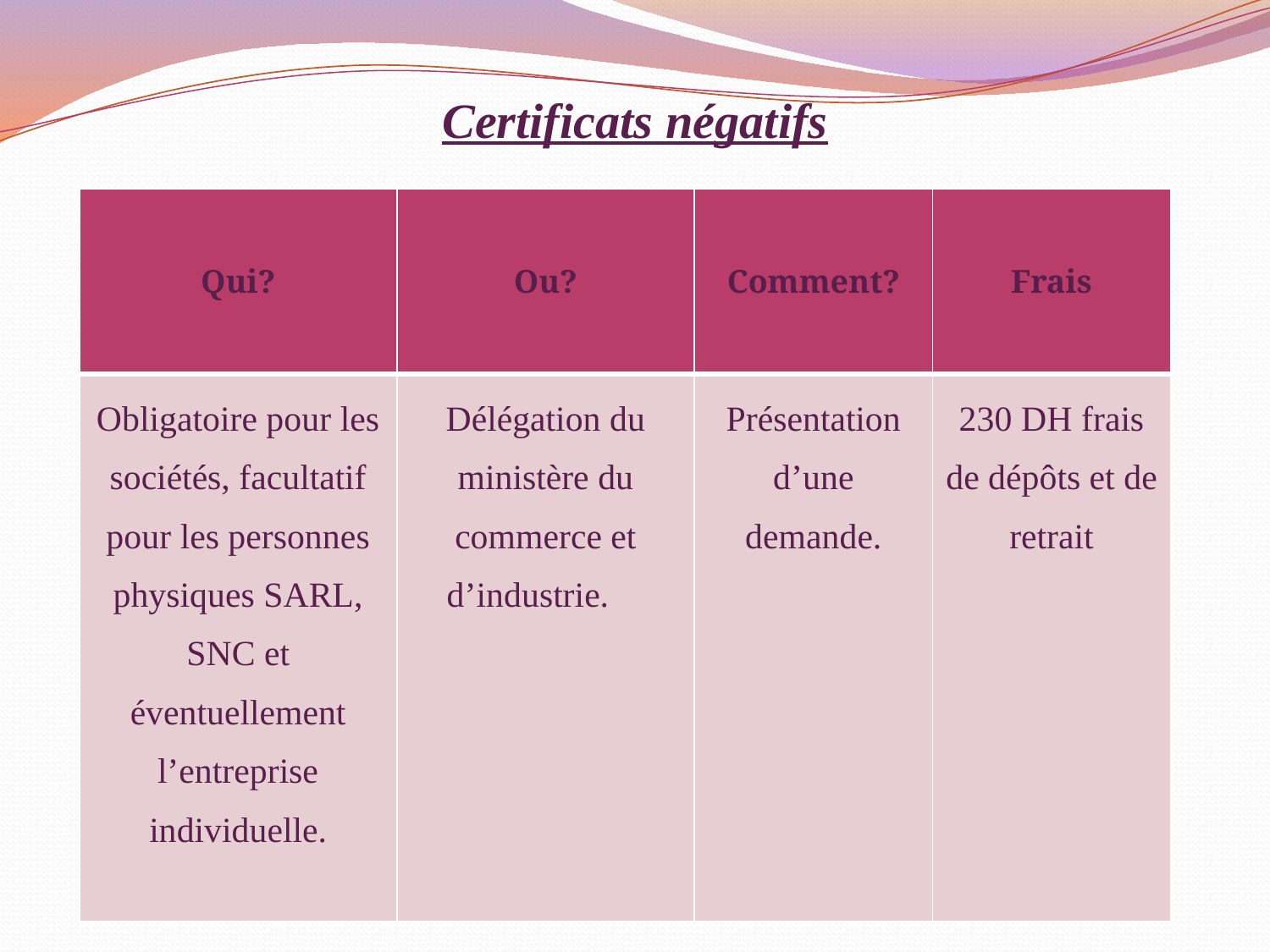

# Certificats négatifs
| Qui? | Ou? | Comment? | Frais |
| --- | --- | --- | --- |
| Obligatoire pour les sociétés, facultatif pour les personnes physiques SARL, SNC et éventuellement l’entreprise individuelle. | Délégation du ministère du commerce et d’industrie. | Présentation d’une demande. | 230 DH frais de dépôts et de retrait |